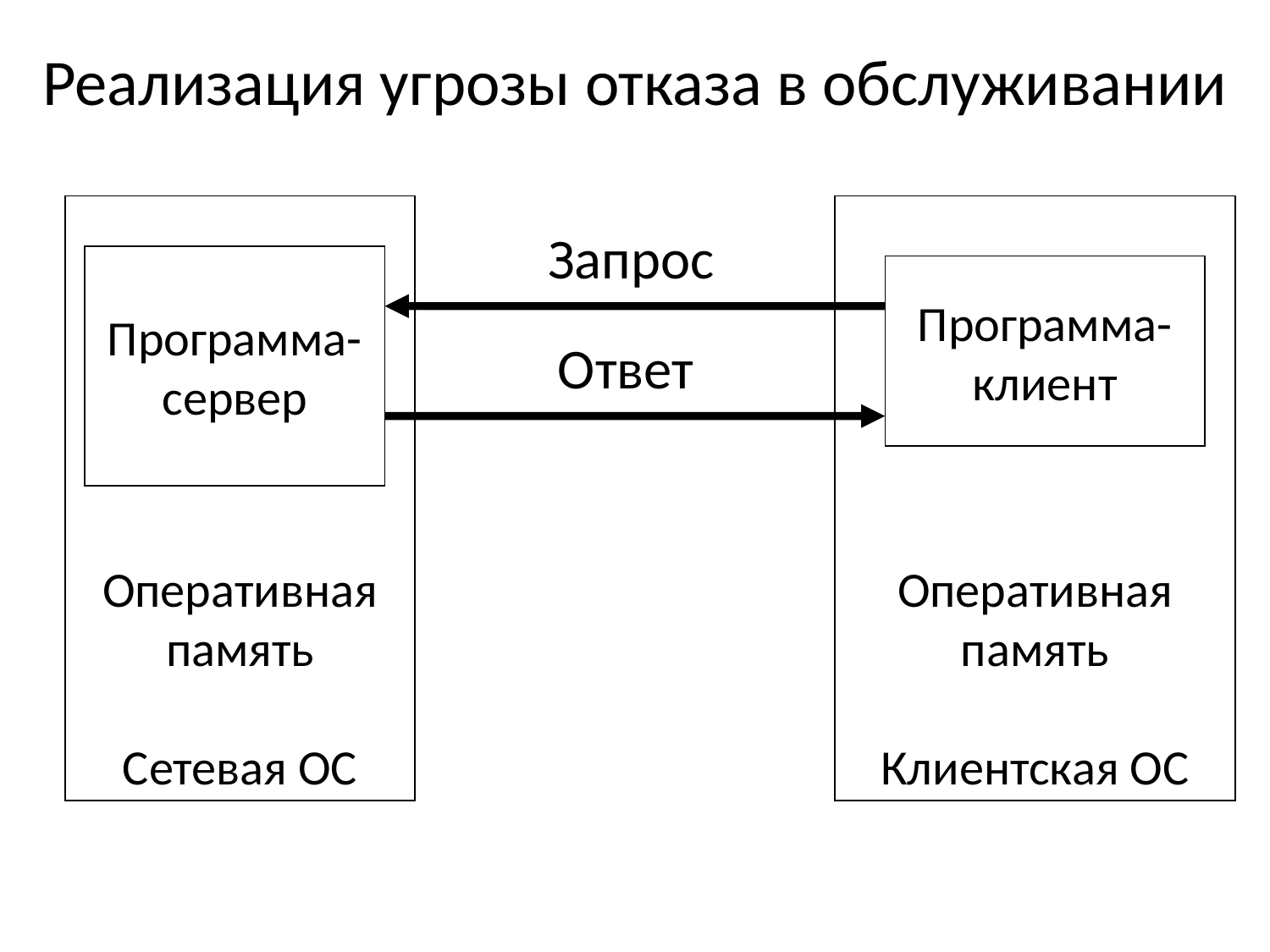

# Реализация угрозы отказа в обслуживании

Оперативная память

Сетевая ОС

Оперативная память

Клиентская ОС
Запрос
Программа-
сервер
Программа-
клиент

Ответ